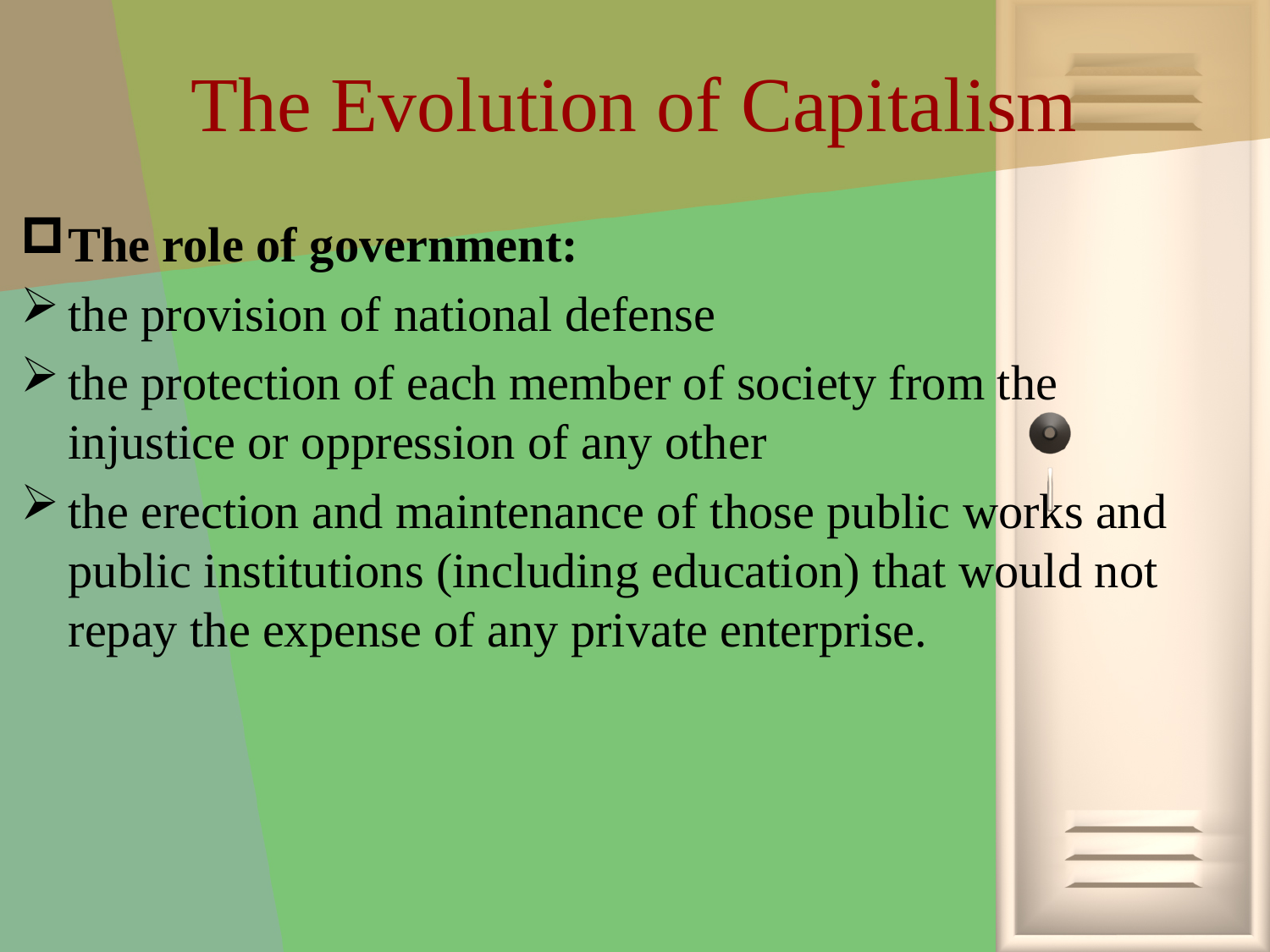

# The Evolution of Capitalism
The role of government:
the provision of national defense
the protection of each member of society from the injustice or oppression of any other
the erection and maintenance of those public works and public institutions (including education) that would not repay the expense of any private enterprise.